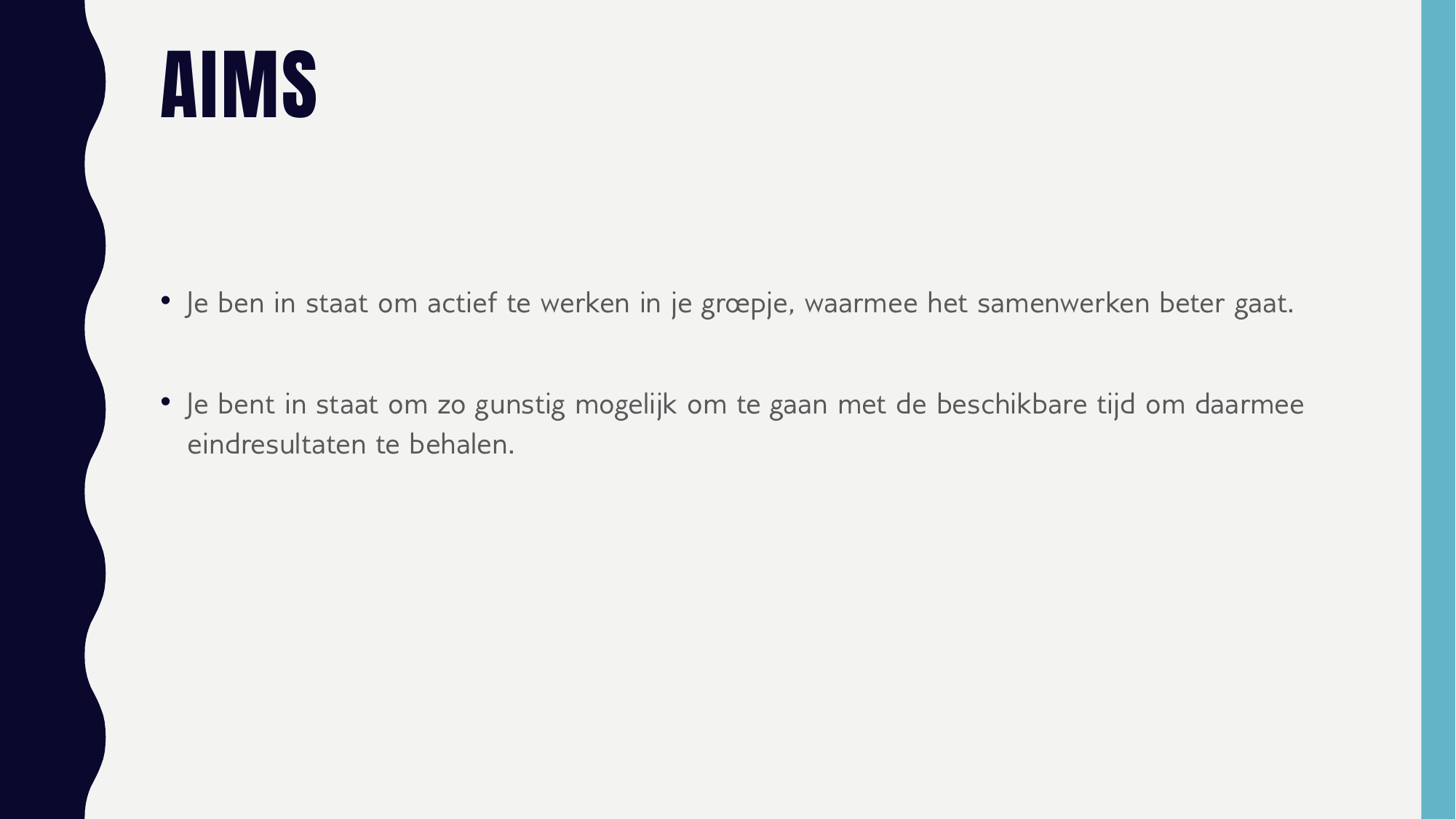

# Aims
Je ben in staat om actief te werken in je groepje, waarmee het samenwerken beter gaat.

Je bent in staat om zo gunstig mogelijk om te gaan met de beschikbare tijd om daarmee eindresultaten te behalen.